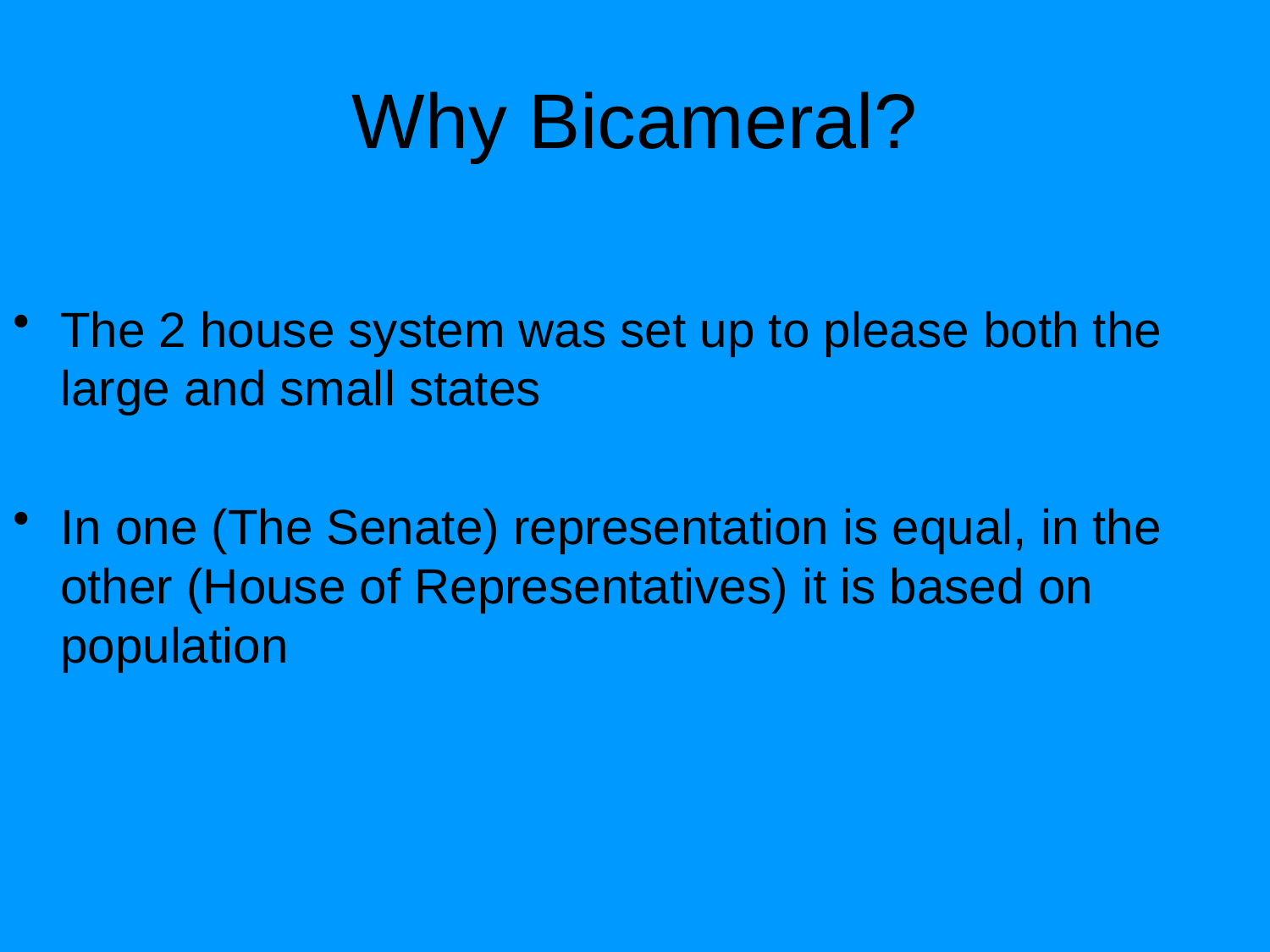

# Why Bicameral?

The 2 house system was set up to please both the large and small states

In one (The Senate) representation is equal, in the other (House of Representatives) it is based on population